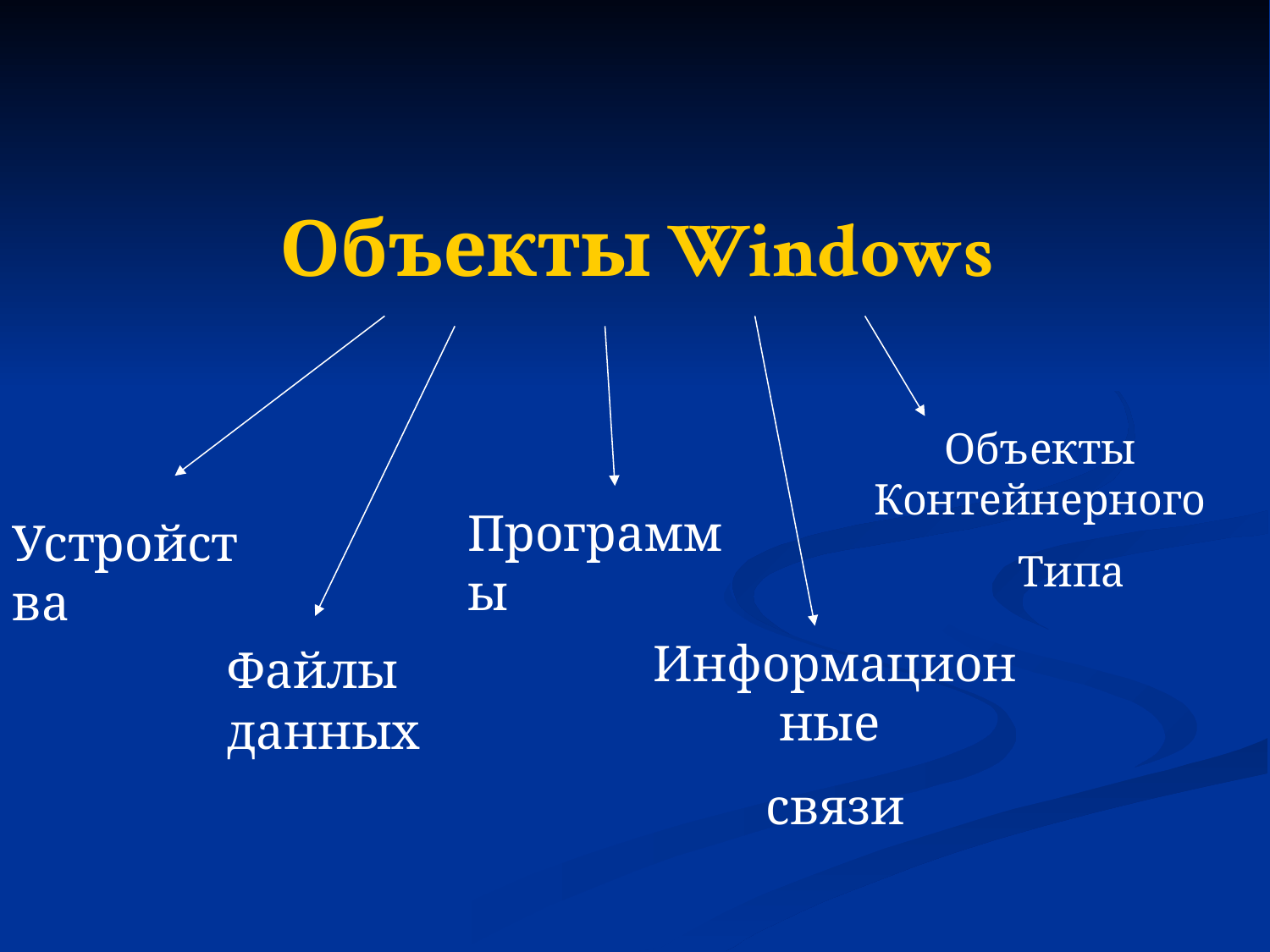

# Объекты Windows

Объекты Контейнерного
Типа

Программы
Устройства
Файлы данных
Информационные
связи